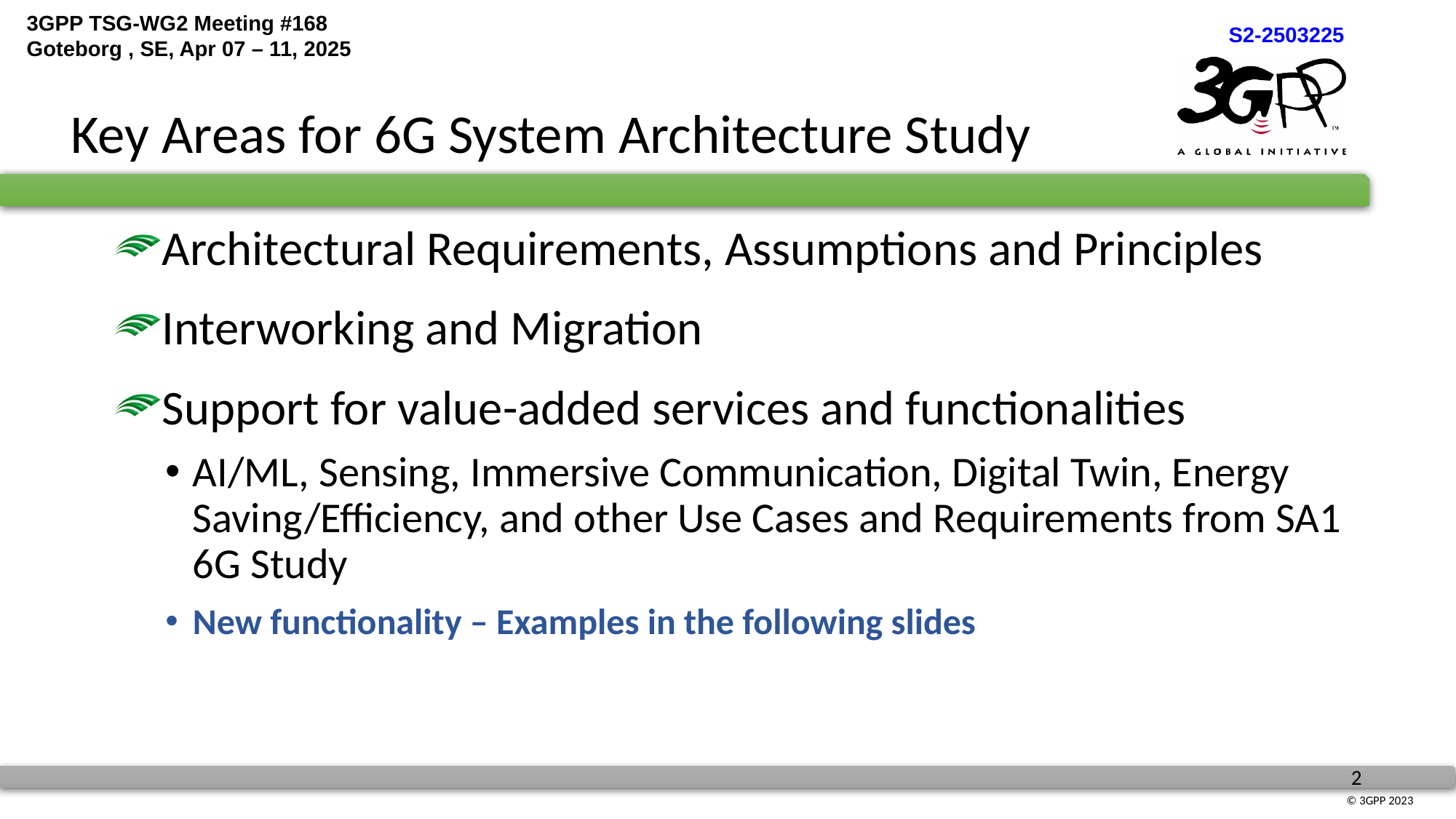

# Key Areas for 6G System Architecture Study
Architectural Requirements, Assumptions and Principles
Interworking and Migration
Support for value-added services and functionalities
AI/ML, Sensing, Immersive Communication, Digital Twin, Energy Saving/Efficiency, and other Use Cases and Requirements from SA1 6G Study
New functionality – Examples in the following slides